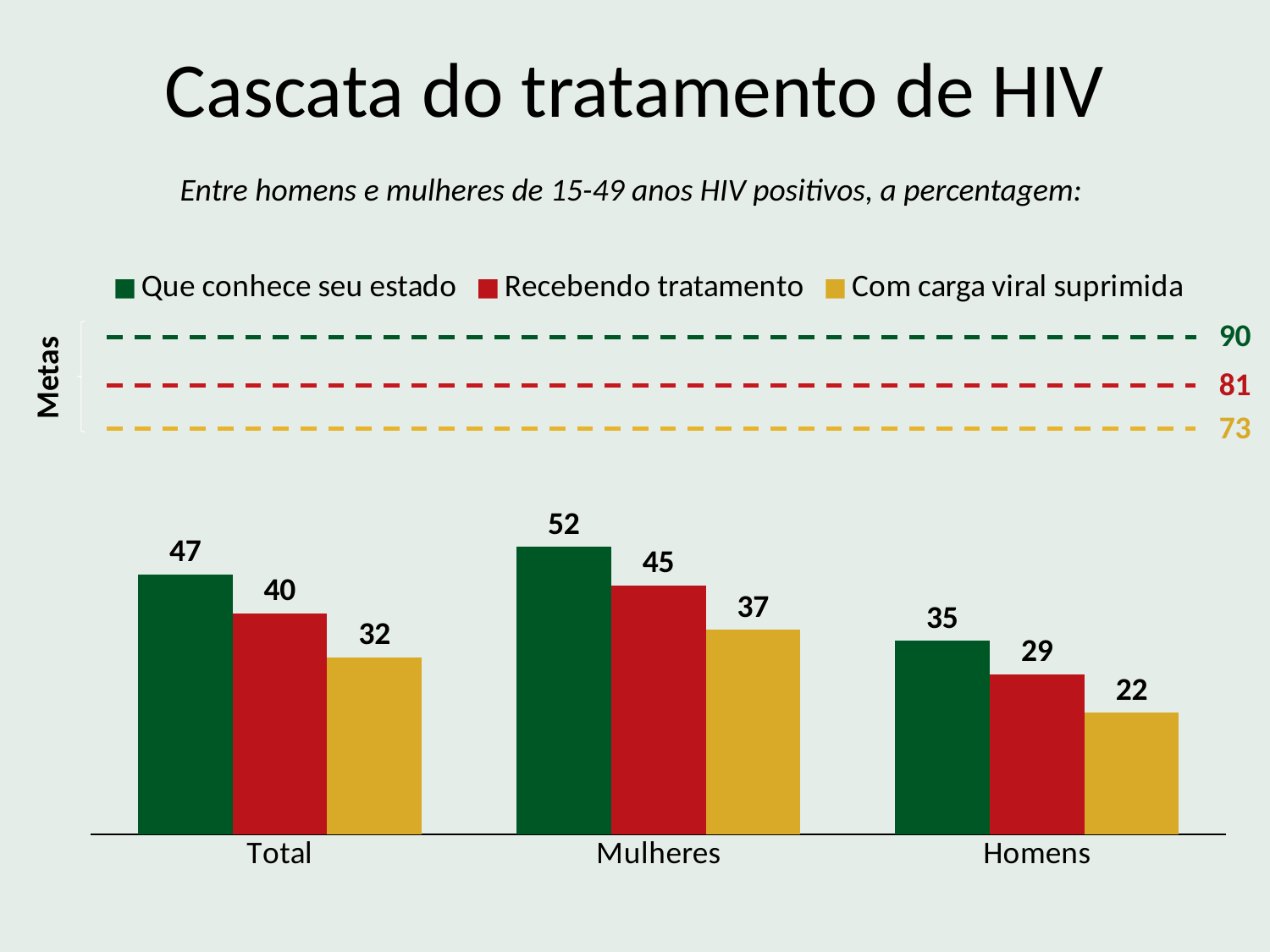

Cascata do tratamento de HIV
Entre homens e mulheres de 15-49 anos HIV positivos, a percentagem:

### Chart

| Category | Que conhece seu estado | Recebendo tratamento | Com carga viral suprimida |
|---|---|---|---|
| Total | 47.0 | 40.0 | 32.0 |
| Mulheres | 52.0 | 45.0 | 37.0 |
| Homens | 35.0 | 29.0 | 22.0 |
90
Metas

81
73